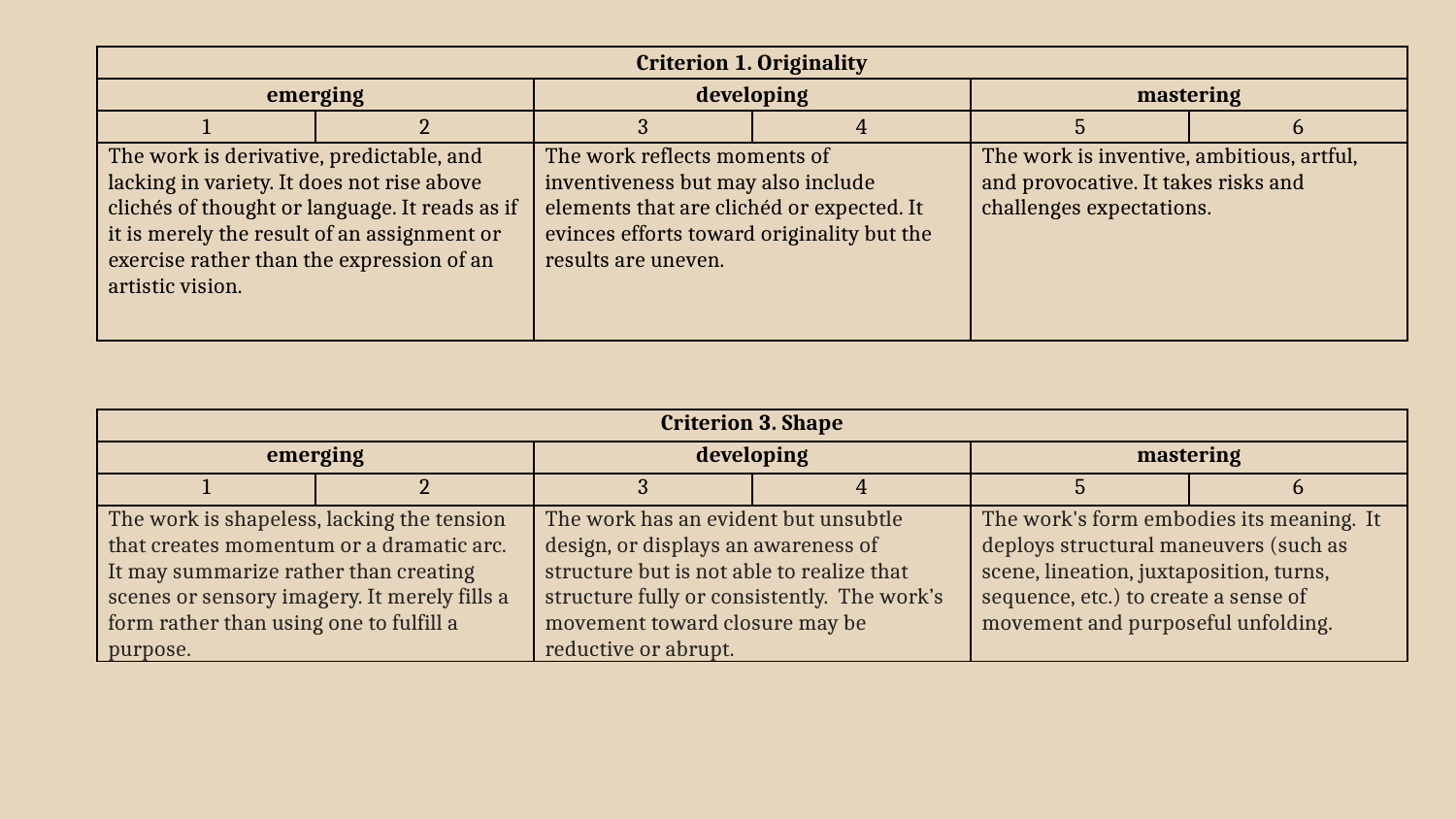

| Criterion 1. Originality |  |  |  |  |  |
| --- | --- | --- | --- | --- | --- |
| emerging |  | developing |  | mastering |  |
| 1 | 2 | 3 | 4 | 5 | 6 |
| The work is derivative, predictable, and lacking in variety. It does not rise above clichés of thought or language. It reads as if it is merely the result of an assignment or exercise rather than the expression of an artistic vision. |  | The work reflects moments of inventiveness but may also include elements that are clichéd or expected. It evinces efforts toward originality but the results are uneven. |  | The work is inventive, ambitious, artful, and provocative. It takes risks and challenges expectations. |  |
| Criterion 3. Shape |  |  |  |  |  |
| --- | --- | --- | --- | --- | --- |
| emerging |  | developing |  | mastering |  |
| 1 | 2 | 3 | 4 | 5 | 6 |
| The work is shapeless, lacking the tension that creates momentum or a dramatic arc. It may summarize rather than creating scenes or sensory imagery. It merely fills a form rather than using one to fulfill a purpose. |  | The work has an evident but unsubtle design, or displays an awareness of structure but is not able to realize that structure fully or consistently. The work’s movement toward closure may be reductive or abrupt. |  | The work's form embodies its meaning. It deploys structural maneuvers (such as scene, lineation, juxtaposition, turns, sequence, etc.) to create a sense of movement and purposeful unfolding. |  |